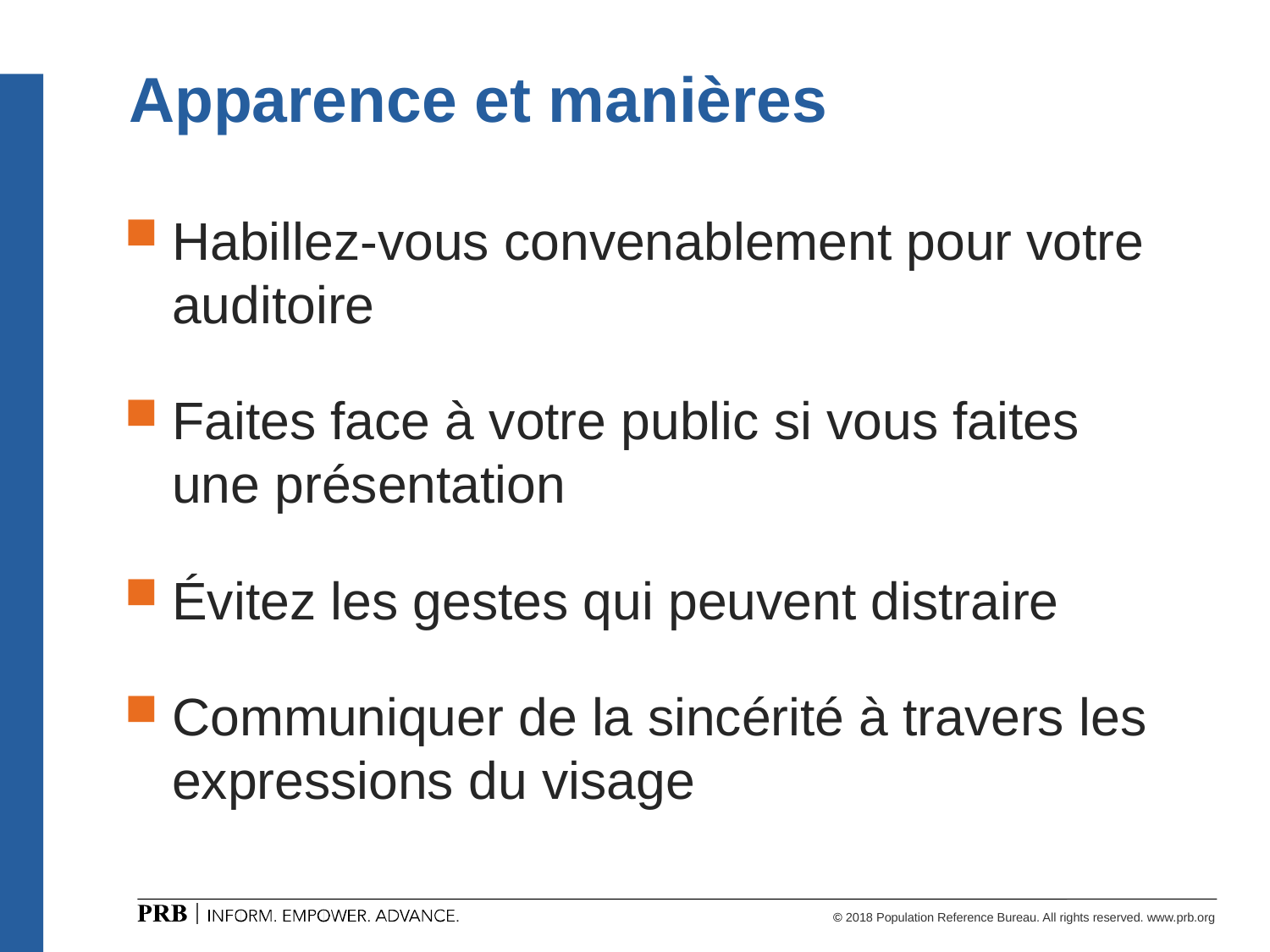

# Apparence et manières
Habillez-vous convenablement pour votre auditoire
Faites face à votre public si vous faites une présentation
Évitez les gestes qui peuvent distraire
Communiquer de la sincérité à travers les expressions du visage